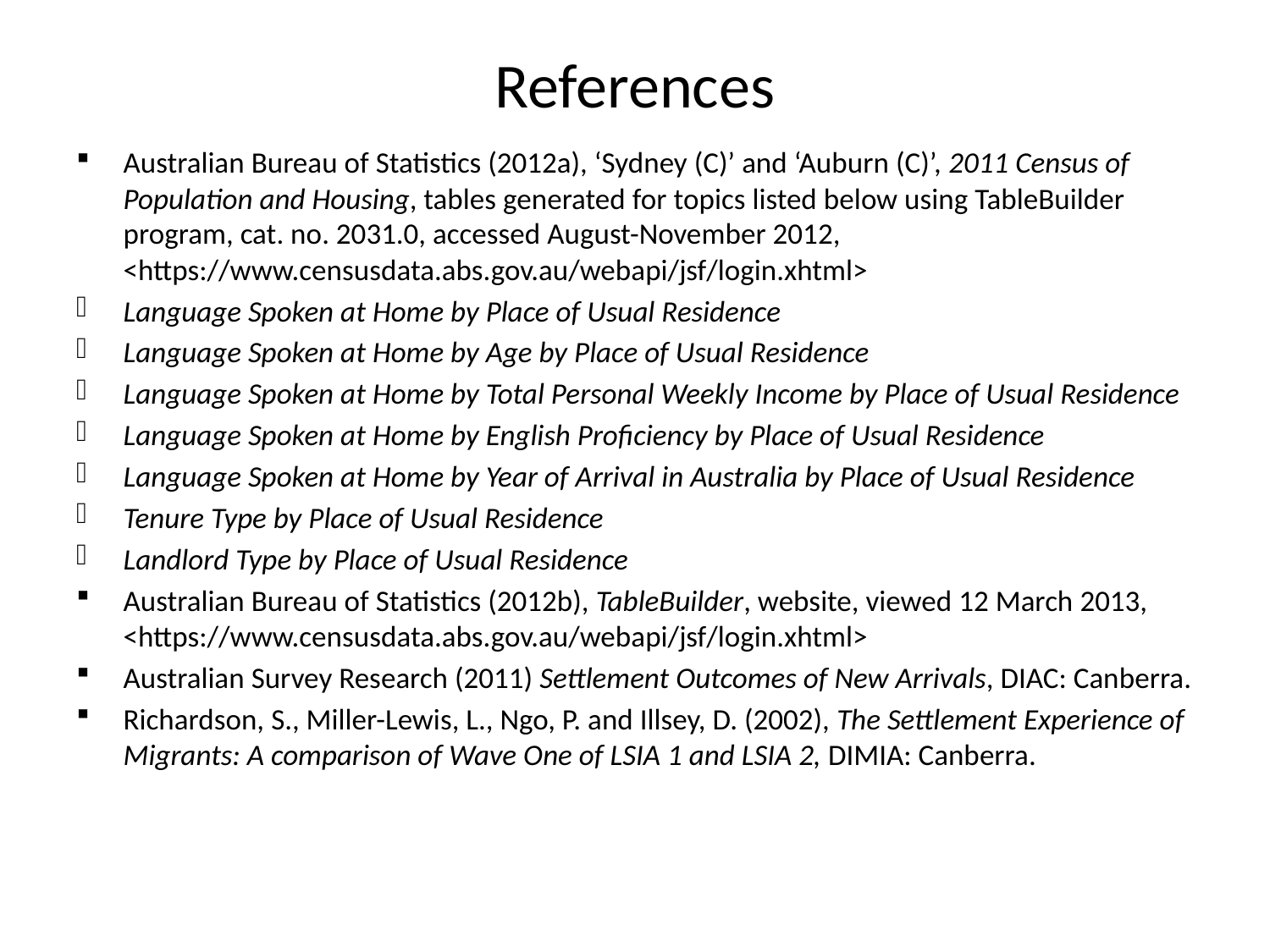

# References
Australian Bureau of Statistics (2012a), ‘Sydney (C)’ and ‘Auburn (C)’, 2011 Census of Population and Housing, tables generated for topics listed below using TableBuilder program, cat. no. 2031.0, accessed August-November 2012, <https://www.censusdata.abs.gov.au/webapi/jsf/login.xhtml>
Language Spoken at Home by Place of Usual Residence
Language Spoken at Home by Age by Place of Usual Residence
Language Spoken at Home by Total Personal Weekly Income by Place of Usual Residence
Language Spoken at Home by English Proficiency by Place of Usual Residence
Language Spoken at Home by Year of Arrival in Australia by Place of Usual Residence
Tenure Type by Place of Usual Residence
Landlord Type by Place of Usual Residence
Australian Bureau of Statistics (2012b), TableBuilder, website, viewed 12 March 2013, <https://www.censusdata.abs.gov.au/webapi/jsf/login.xhtml>
Australian Survey Research (2011) Settlement Outcomes of New Arrivals, DIAC: Canberra.
Richardson, S., Miller-Lewis, L., Ngo, P. and Illsey, D. (2002), The Settlement Experience of Migrants: A comparison of Wave One of LSIA 1 and LSIA 2, DIMIA: Canberra.